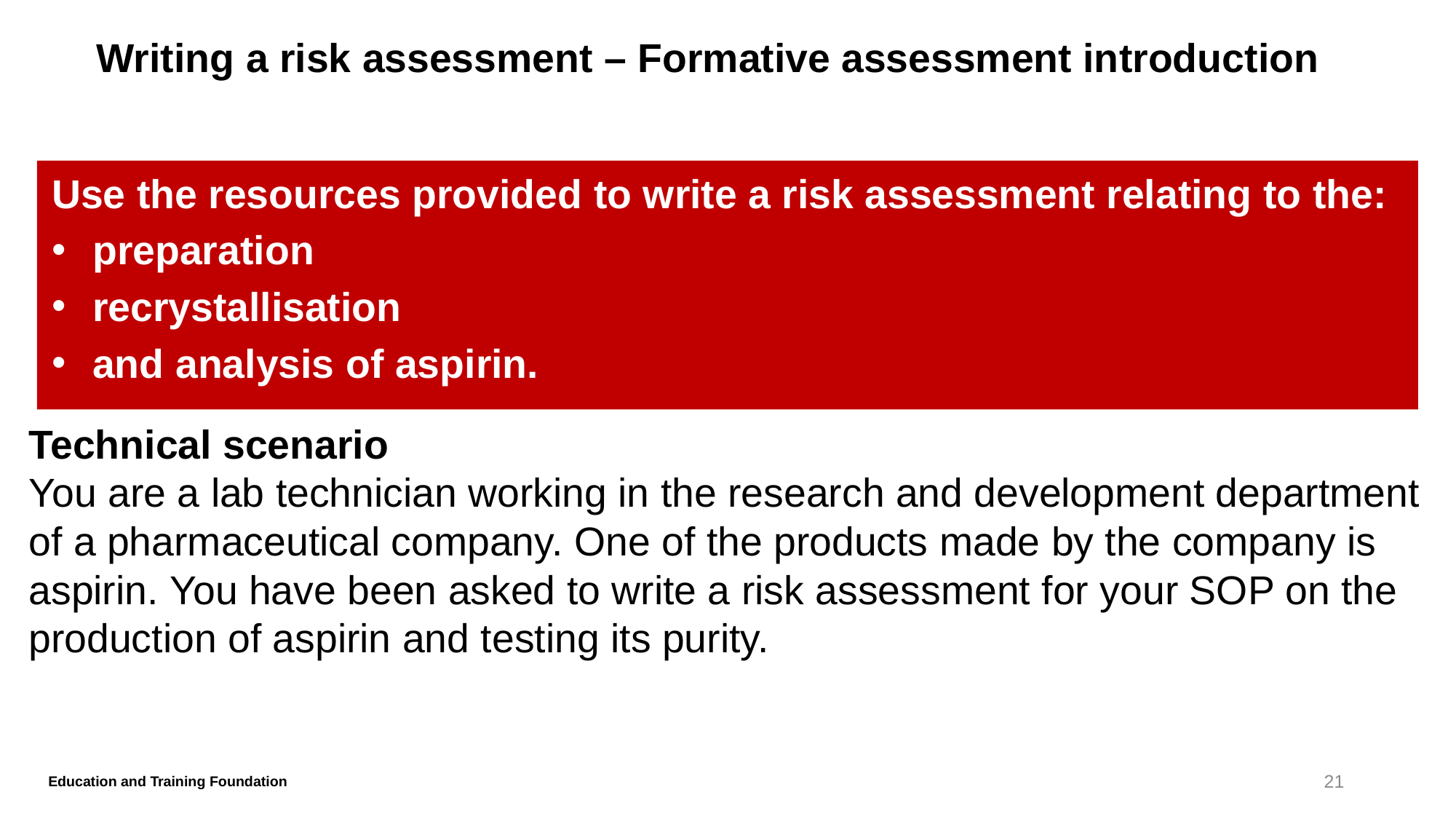

# Writing a risk assessment – Formative assessment introduction
Use the resources provided to write a risk assessment relating to the:
preparation
recrystallisation
and analysis of aspirin.
Technical scenario​
You are a lab technician working in the research and development department of a pharmaceutical company. One of the products made by the company is aspirin. You have been asked to write a risk assessment for your SOP on the production of aspirin and testing its purity.
21
Education and Training Foundation